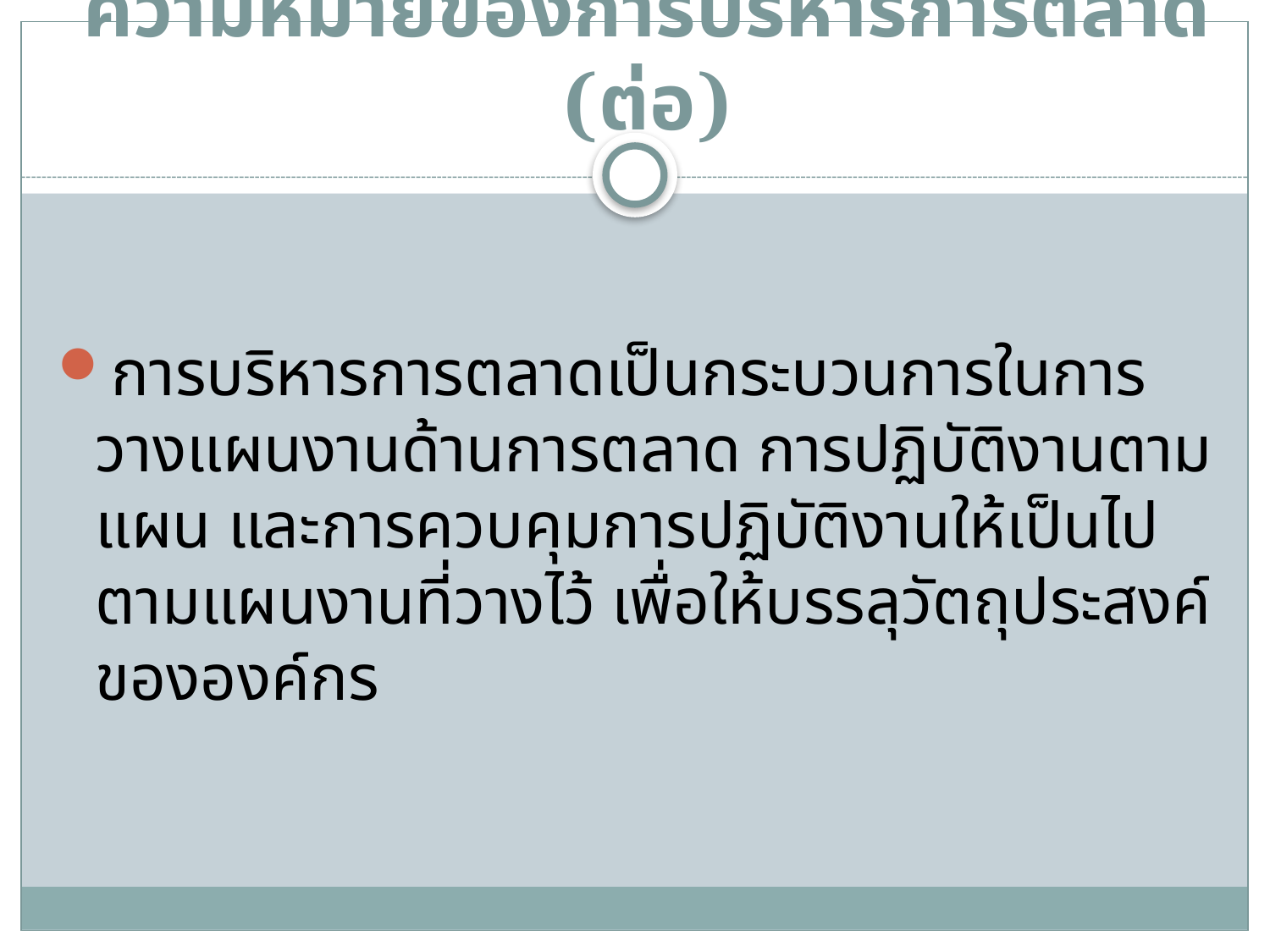

# ความหมายของการบริหารการตลาด (ต่อ)
การบริหารการตลาดเป็นกระบวนการในการวางแผนงานด้านการตลาด การปฏิบัติงานตามแผน และการควบคุมการปฏิบัติงานให้เป็นไปตามแผนงานที่วางไว้ เพื่อให้บรรลุวัตถุประสงค์ขององค์กร